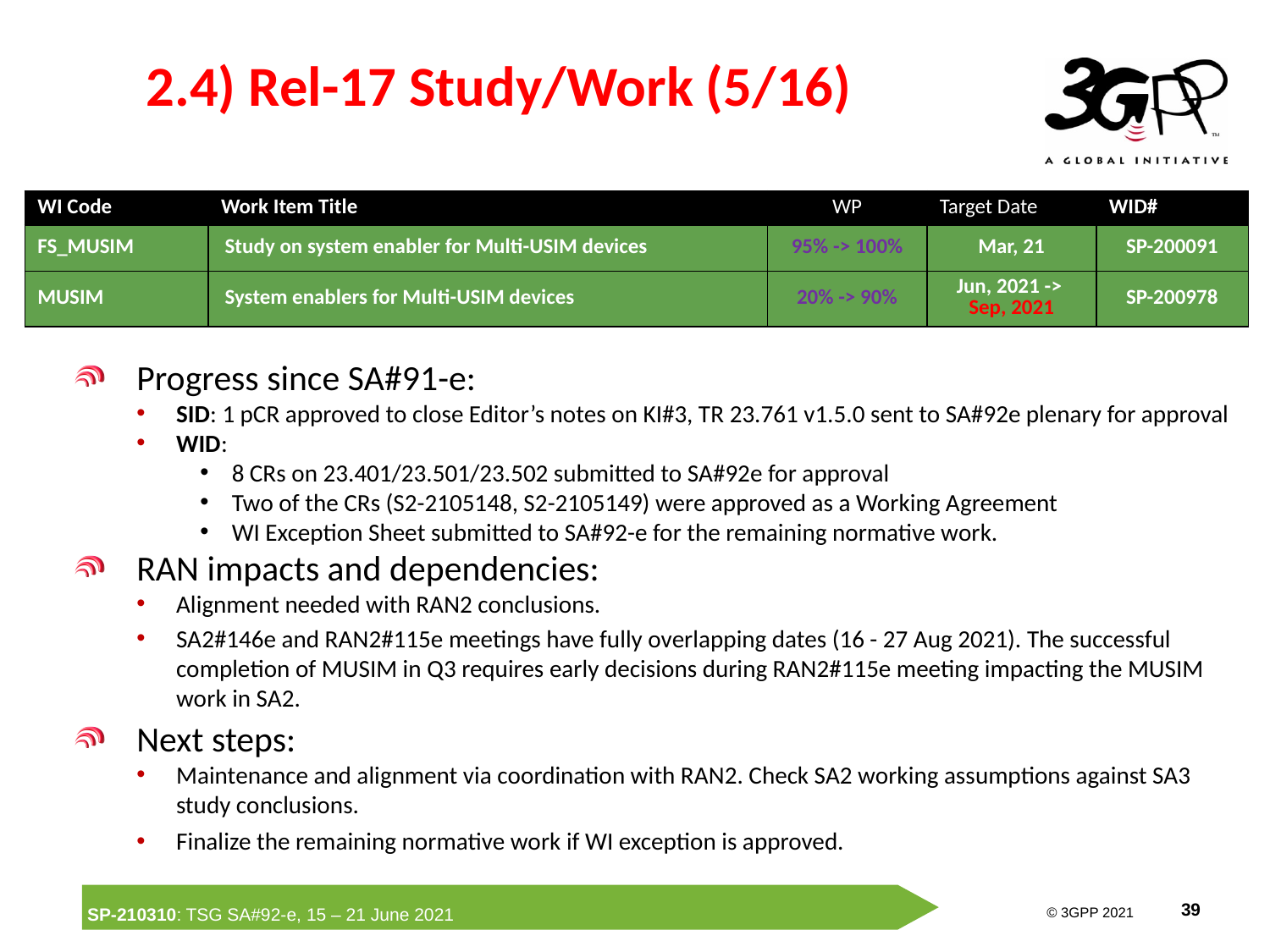

# 2.4) Rel-17 Study/Work (5/16)
| WI Code | Work Item Title | WP | Target Date | WID# |
| --- | --- | --- | --- | --- |
| FS\_MUSIM | Study on system enabler for Multi-USIM devices | 95% -> 100% | Mar, 21 | SP-200091 |
| MUSIM | System enablers for Multi-USIM devices | 20% -> 90% | Jun, 2021 -> Sep, 2021 | SP-200978 |
Progress since SA#91-e:
SID: 1 pCR approved to close Editor’s notes on KI#3, TR 23.761 v1.5.0 sent to SA#92e plenary for approval
WID:
8 CRs on 23.401/23.501/23.502 submitted to SA#92e for approval
Two of the CRs (S2-2105148, S2-2105149) were approved as a Working Agreement
WI Exception Sheet submitted to SA#92-e for the remaining normative work.
RAN impacts and dependencies:
Alignment needed with RAN2 conclusions.
SA2#146e and RAN2#115e meetings have fully overlapping dates (16 - 27 Aug 2021). The successful completion of MUSIM in Q3 requires early decisions during RAN2#115e meeting impacting the MUSIM work in SA2.
Next steps:
Maintenance and alignment via coordination with RAN2. Check SA2 working assumptions against SA3 study conclusions.
Finalize the remaining normative work if WI exception is approved.